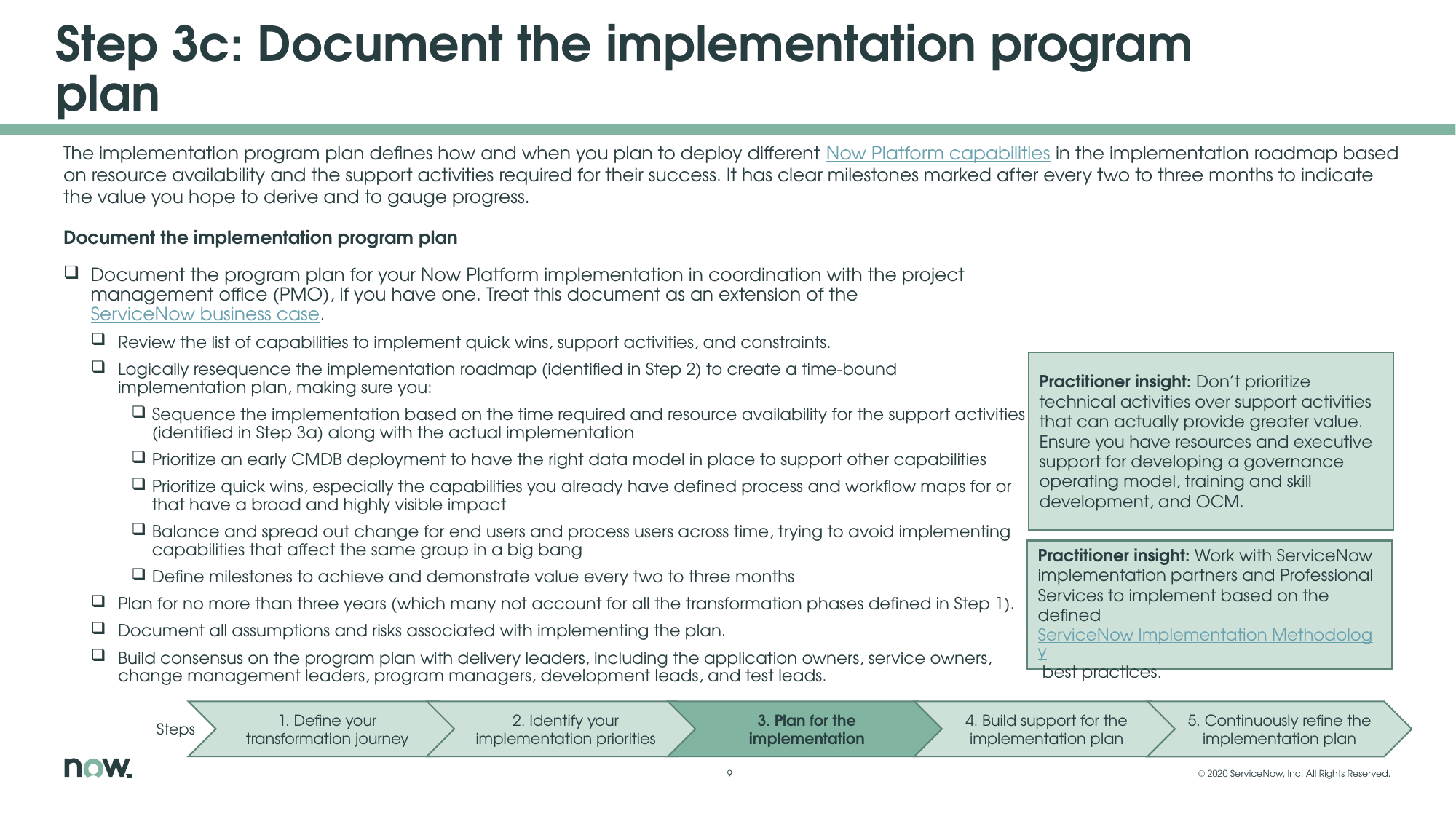

# Step 3c: Document the implementation program plan

The implementation program plan defines how and when you plan to deploy different Now Platform capabilities in the implementation roadmap based on resource availability and the support activities required for their success. It has clear milestones marked after every two to three months to indicate the value you hope to derive and to gauge progress.
Document the implementation program plan
Document the program plan for your Now Platform implementation in coordination with the project management office (PMO), if you have one. Treat this document as an extension of the ServiceNow business case.
Review the list of capabilities to implement quick wins, support activities, and constraints.
Logically resequence the implementation roadmap (identified in Step 2) to create a time-bound implementation plan, making sure you:
Sequence the implementation based on the time required and resource availability for the support activities (identified in Step 3a) along with the actual implementation
Prioritize an early CMDB deployment to have the right data model in place to support other capabilities
Prioritize quick wins, especially the capabilities you already have defined process and workflow maps for or that have a broad and highly visible impact
Balance and spread out change for end users and process users across time, trying to avoid implementing capabilities that affect the same group in a big bang
Define milestones to achieve and demonstrate value every two to three months
Plan for no more than three years (which many not account for all the transformation phases defined in Step 1).
Document all assumptions and risks associated with implementing the plan.
Build consensus on the program plan with delivery leaders, including the application owners, service owners, change management leaders, program managers, development leads, and test leads.
Practitioner insight: Don’t prioritize technical activities over support activities that can actually provide greater value. Ensure you have resources and executive support for developing a governance operating model, training and skill development, and OCM.
Practitioner insight: Work with ServiceNow implementation partners and Professional Services to implement based on the defined ServiceNow Implementation Methodology best practices.
1. Define your transformation journey
2. Identify your implementation priorities
3. Plan for the implementation
4. Build support for the implementation plan
Steps
5. Continuously refine the implementation plan